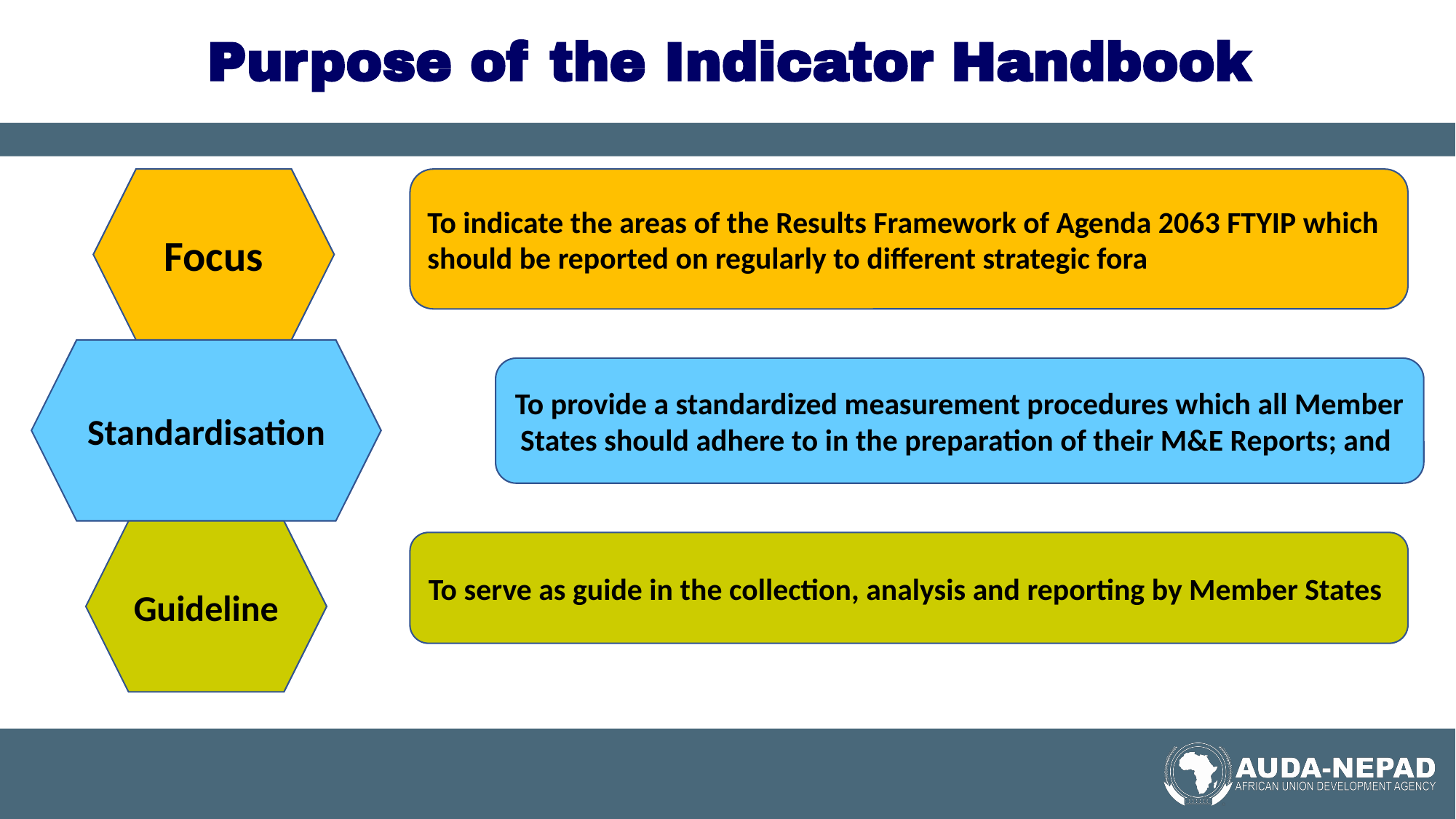

# Purpose of the Indicator Handbook
Focus
To indicate the areas of the Results Framework of Agenda 2063 FTYIP which should be reported on regularly to different strategic fora
Standardisation
To provide a standardized measurement procedures which all Member States should adhere to in the preparation of their M&E Reports; and
Guideline
To serve as guide in the collection, analysis and reporting by Member States